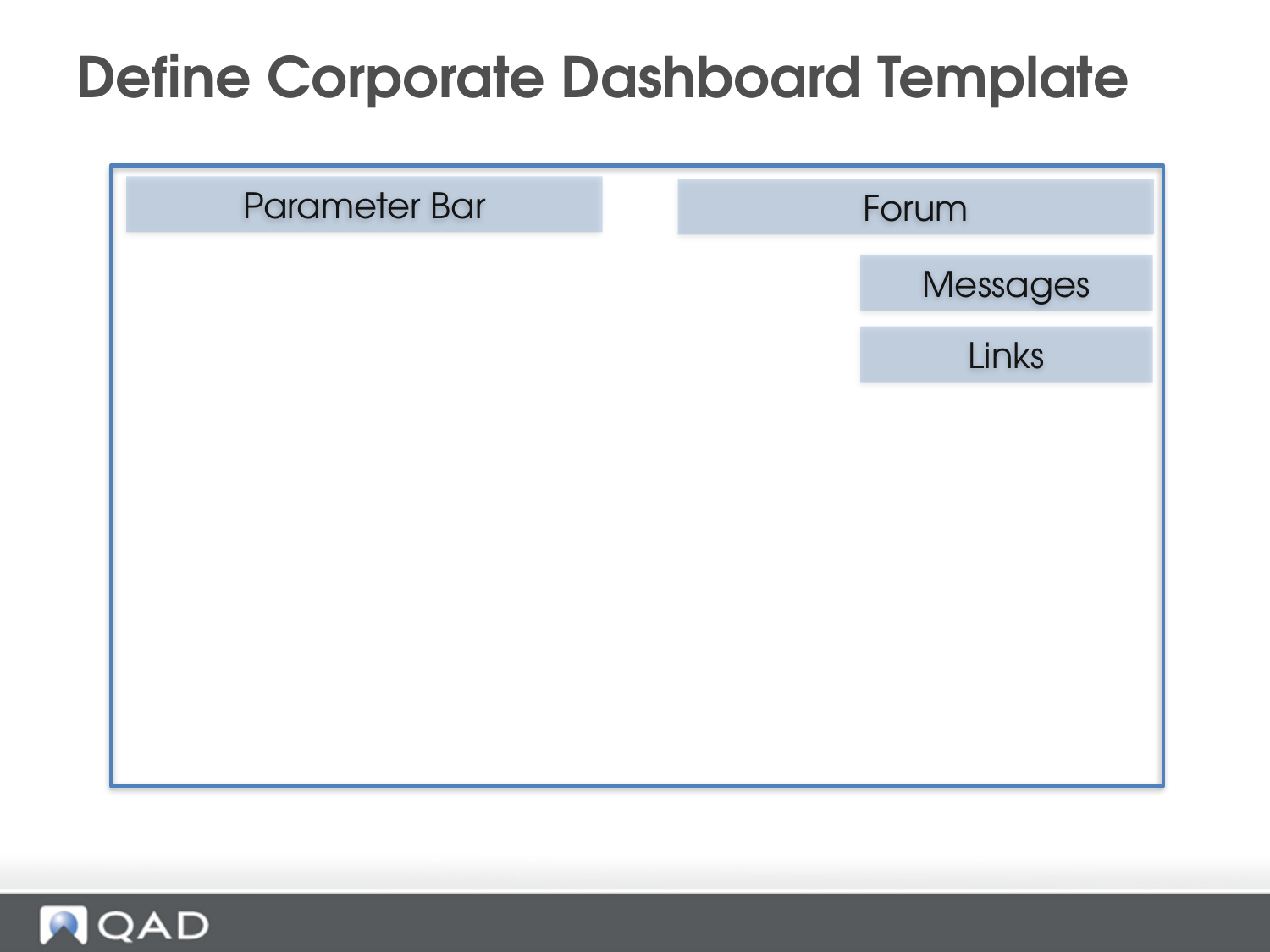

# Define Corporate Dashboard Template

Parameter Bar
Forum
Messages
Links